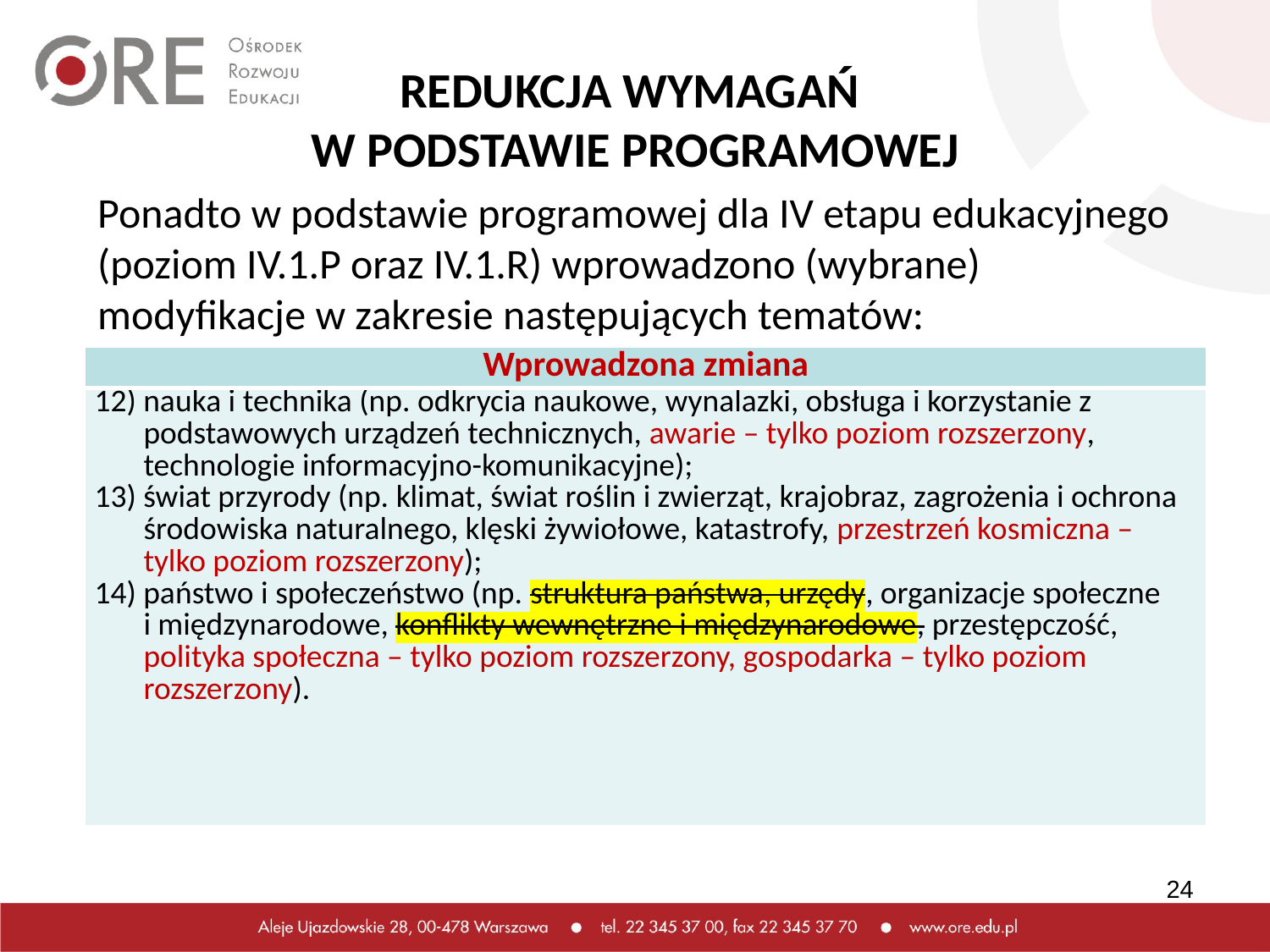

# REDUKCJA WYMAGAŃ W PODSTAWIE PROGRAMOWEJ
Ponadto w podstawie programowej dla IV etapu edukacyjnego (poziom IV.1.P oraz IV.1.R) wprowadzono (wybrane) modyfikacje w zakresie następujących tematów:
| Wprowadzona zmiana |
| --- |
| 12) nauka i technika (np. odkrycia naukowe, wynalazki, obsługa i korzystanie z podstawowych urządzeń technicznych, awarie – tylko poziom rozszerzony, technologie informacyjno-komunikacyjne); 13) świat przyrody (np. klimat, świat roślin i zwierząt, krajobraz, zagrożenia i ochrona środowiska naturalnego, klęski żywiołowe, katastrofy, przestrzeń kosmiczna – tylko poziom rozszerzony); 14) państwo i społeczeństwo (np. struktura państwa, urzędy, organizacje społeczne i międzynarodowe, konflikty wewnętrzne i międzynarodowe, przestępczość, polityka społeczna – tylko poziom rozszerzony, gospodarka – tylko poziom rozszerzony). |
24